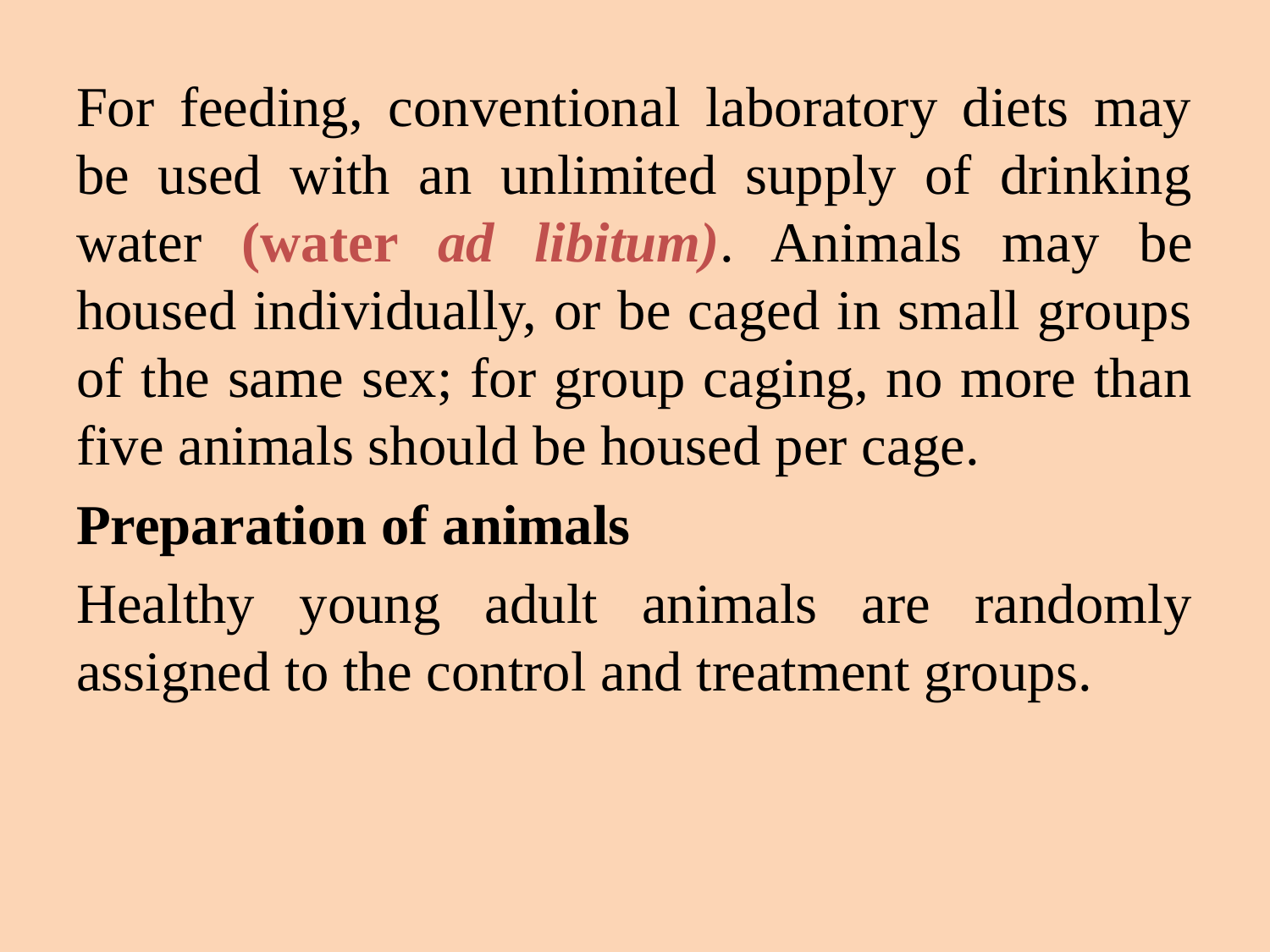

For feeding, conventional laboratory diets may be used with an unlimited supply of drinking water (water ad libitum). Animals may be housed individually, or be caged in small groups of the same sex; for group caging, no more than five animals should be housed per cage.
Preparation of animals
Healthy young adult animals are randomly assigned to the control and treatment groups.